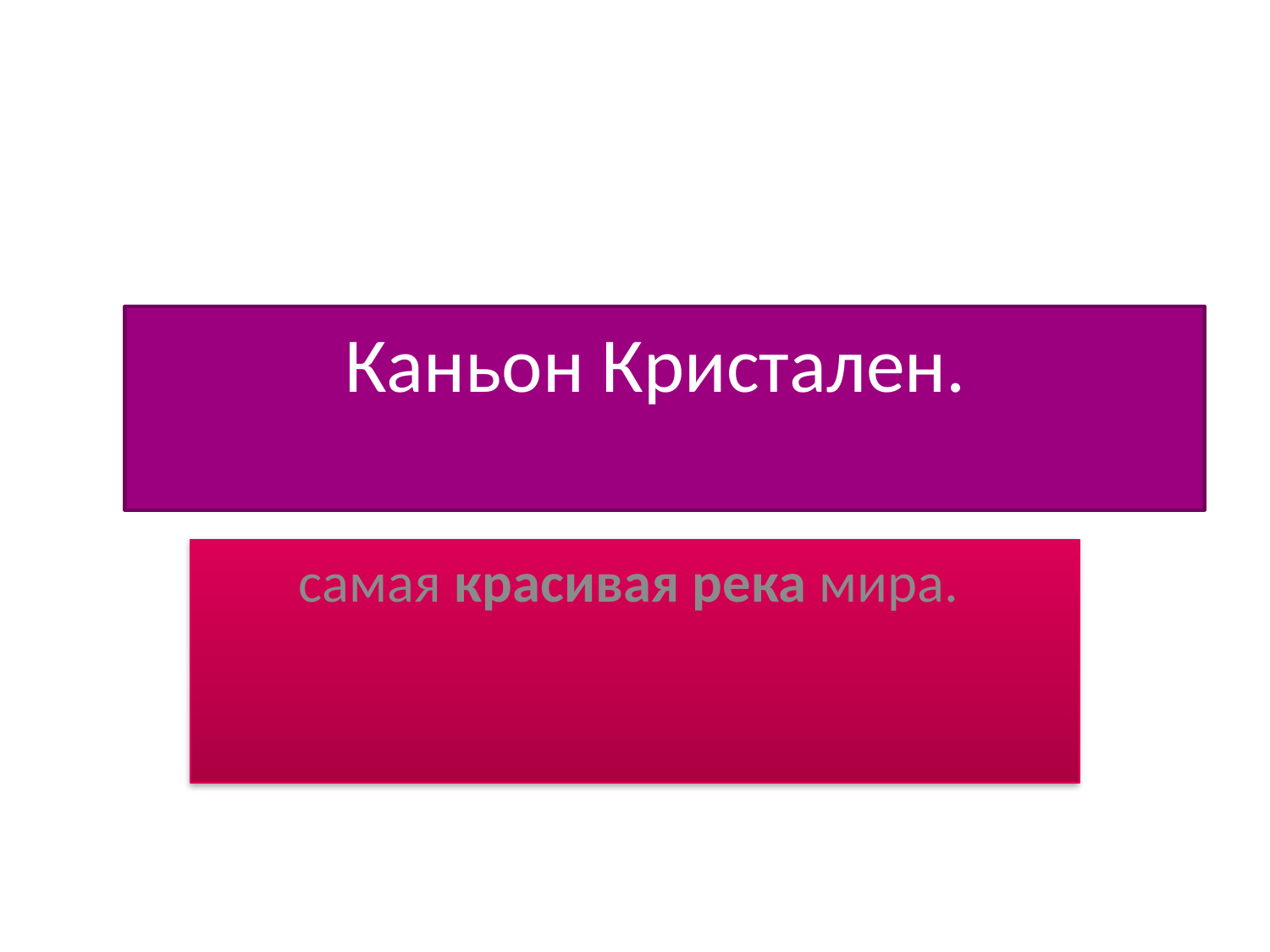

# Каньон Кристален.
самая красивая река мира.